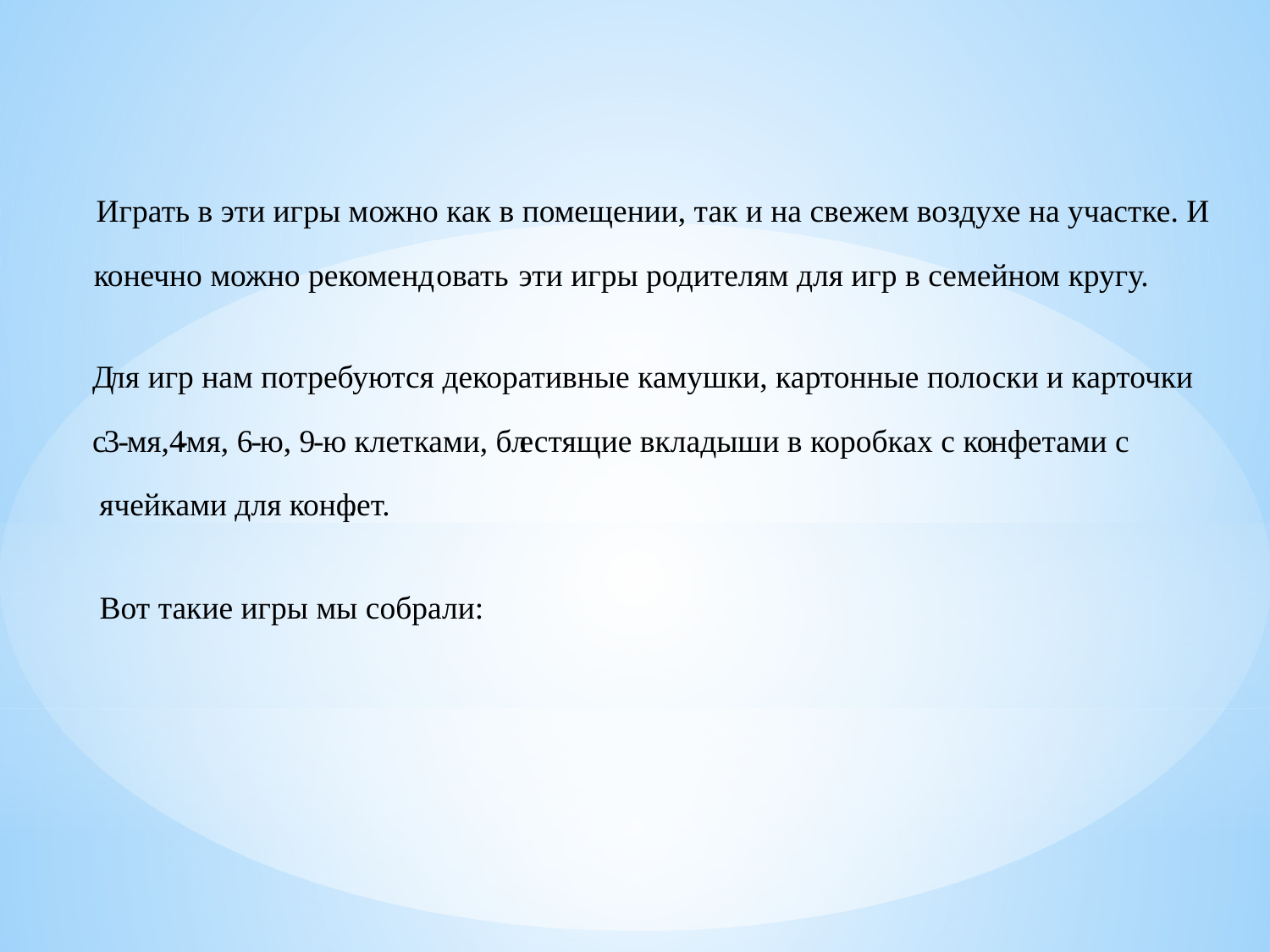

Играть в эти игры можно как в помещении, так и на свежем воздухе на участке. И

конечно можно рекоменд
     овать

      эти игры родителям для игр в семейном кругу.

Д
ля
игр нам потребу
  ются декоративные камушки, картонные полоски и карточки
с
3
-
мя,4
-
мя, 6
-
ю, 9
-
ю клетками, бл
естящие вкладыши в коробках с ко
  нфетами с
ячейками для конфет.
.

Вот такие игры мы собрали: